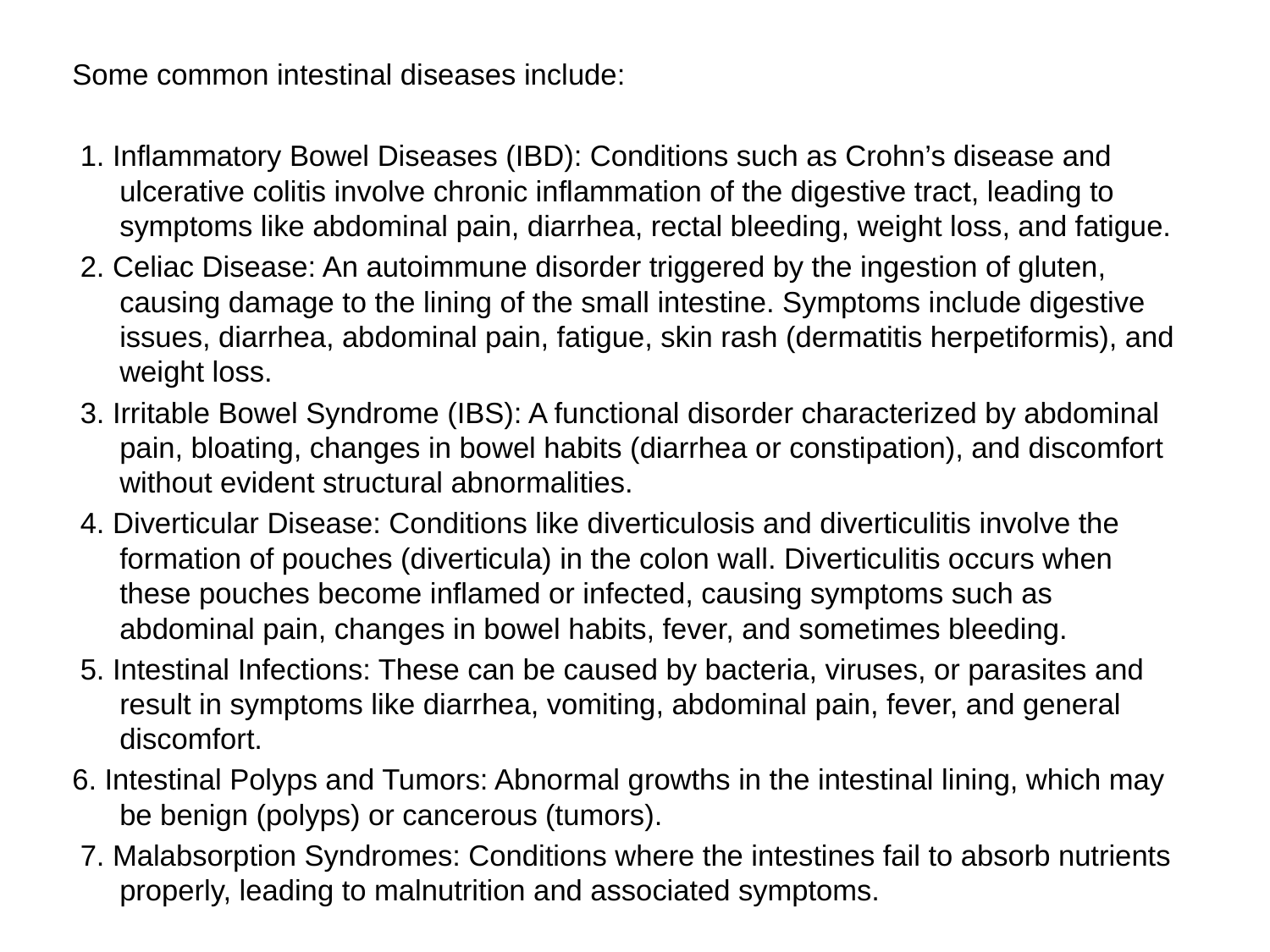

Some common intestinal diseases include:

 1. Inflammatory Bowel Diseases (IBD): Conditions such as Crohn’s disease and ulcerative colitis involve chronic inflammation of the digestive tract, leading to symptoms like abdominal pain, diarrhea, rectal bleeding, weight loss, and fatigue.
 2. Celiac Disease: An autoimmune disorder triggered by the ingestion of gluten, causing damage to the lining of the small intestine. Symptoms include digestive issues, diarrhea, abdominal pain, fatigue, skin rash (dermatitis herpetiformis), and weight loss.
 3. Irritable Bowel Syndrome (IBS): A functional disorder characterized by abdominal pain, bloating, changes in bowel habits (diarrhea or constipation), and discomfort without evident structural abnormalities.
 4. Diverticular Disease: Conditions like diverticulosis and diverticulitis involve the formation of pouches (diverticula) in the colon wall. Diverticulitis occurs when these pouches become inflamed or infected, causing symptoms such as abdominal pain, changes in bowel habits, fever, and sometimes bleeding.
 5. Intestinal Infections: These can be caused by bacteria, viruses, or parasites and result in symptoms like diarrhea, vomiting, abdominal pain, fever, and general discomfort.
6. Intestinal Polyps and Tumors: Abnormal growths in the intestinal lining, which may be benign (polyps) or cancerous (tumors).
 7. Malabsorption Syndromes: Conditions where the intestines fail to absorb nutrients properly, leading to malnutrition and associated symptoms.